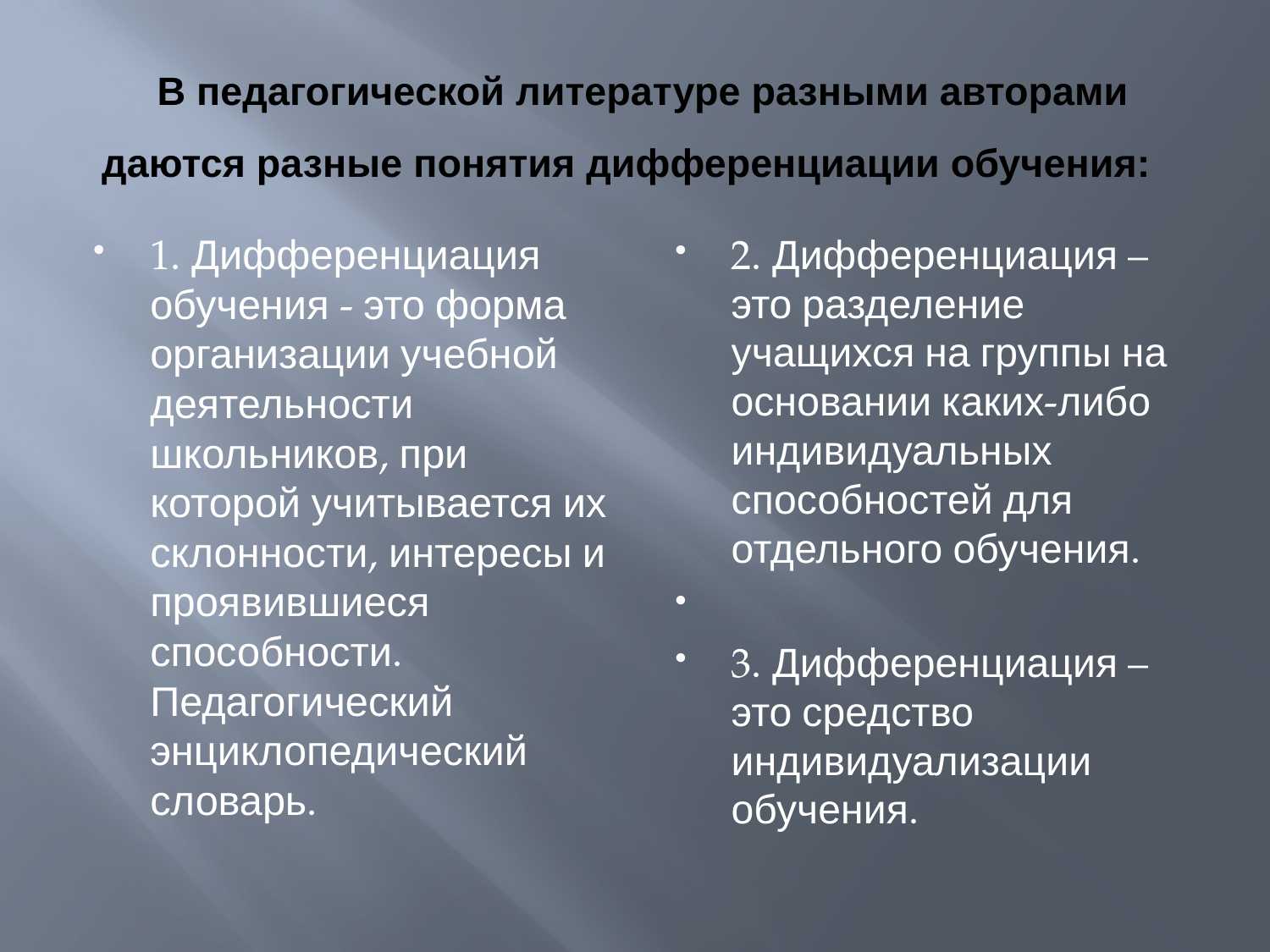

# В педагогической литературе разными авторами даются разные понятия дифференциации обучения:
1. Дифференциация обучения - это форма организации учебной деятельности школьников, при которой учитывается их склонности, интересы и проявившиеся способности.  Педагогический энциклопедический словарь.

2. Дифференциация – это разделение учащихся на группы на основании каких-либо индивидуальных способностей для отдельного обучения.

3. Дифференциация – это средство индивидуализации обучения.